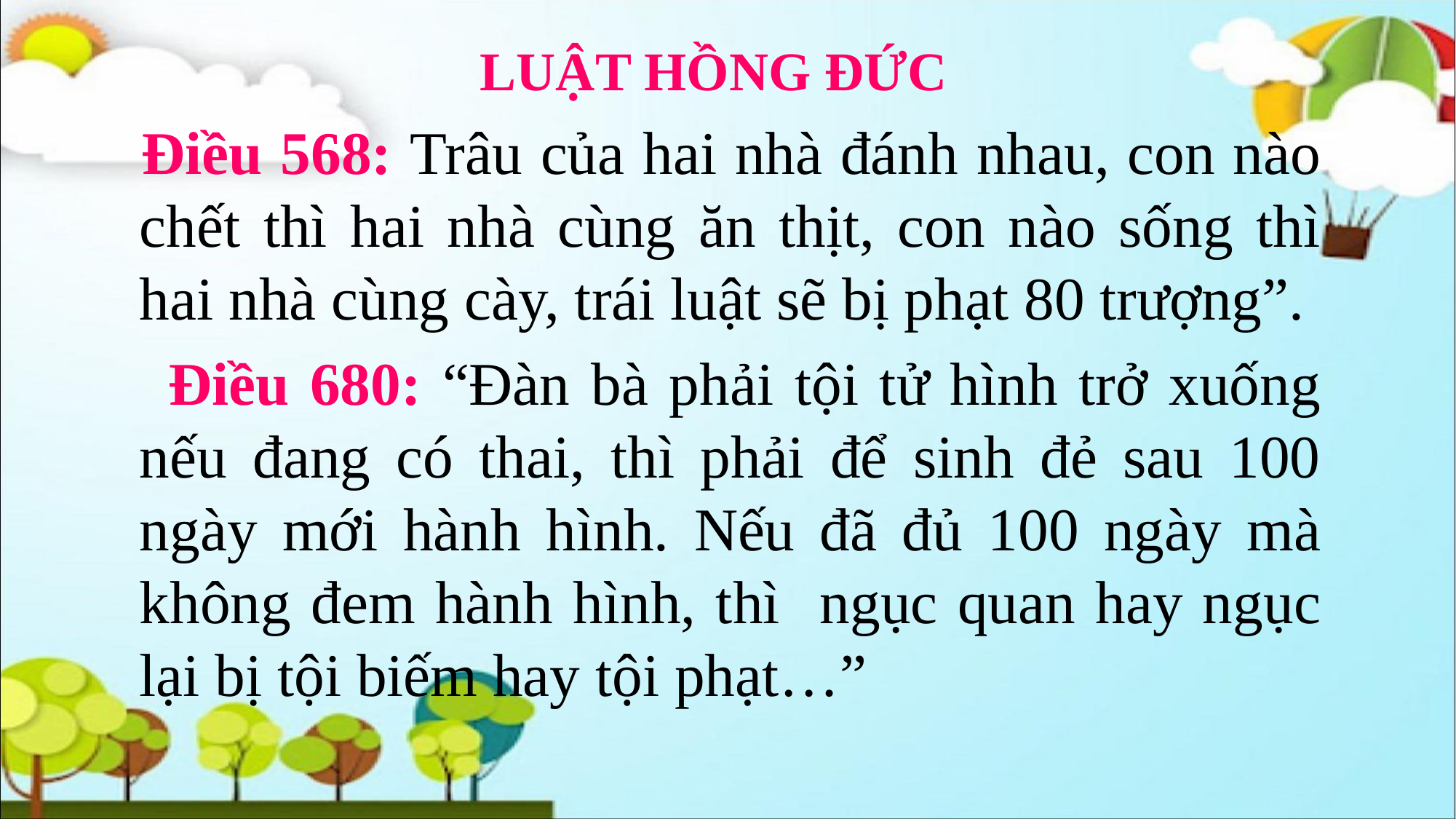

LUẬT HỒNG ĐỨC
  Điều 568: Trâu của hai nhà đánh nhau, con nào chết thì hai nhà cùng ăn thịt, con nào sống thì hai nhà cùng cày, trái luật sẽ bị phạt 80 trượng”.
   Điều 680: “Đàn bà phải tội tử hình trở xuống nếu đang có thai, thì phải để sinh đẻ sau 100 ngày mới hành hình. Nếu đã đủ 100 ngày mà không đem hành hình, thì  ngục quan hay ngục lại bị tội biếm hay tội phạt…”